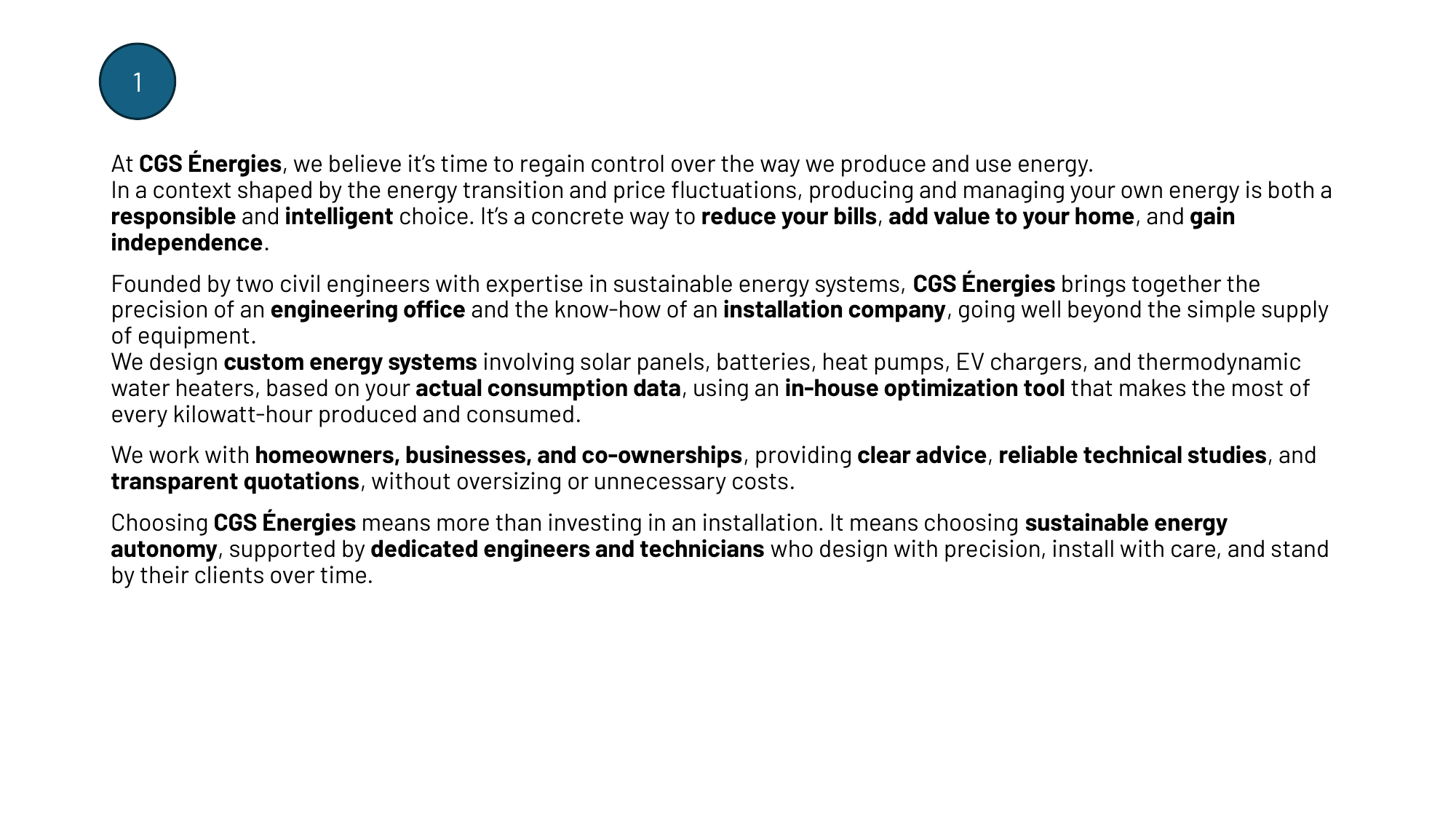

1
At CGS Énergies, we believe it’s time to regain control over the way we produce and use energy.
In a context shaped by the energy transition and price fluctuations, producing and managing your own energy is both a responsible and intelligent choice. It’s a concrete way to reduce your bills, add value to your home, and gain independence.
Founded by two civil engineers with expertise in sustainable energy systems, CGS Énergies brings together the precision of an engineering office and the know-how of an installation company, going well beyond the simple supply of equipment.
We design custom energy systems involving solar panels, batteries, heat pumps, EV chargers, and thermodynamic water heaters, based on your actual consumption data, using an in-house optimization tool that makes the most of every kilowatt-hour produced and consumed.
We work with homeowners, businesses, and co-ownerships, providing clear advice, reliable technical studies, and transparent quotations, without oversizing or unnecessary costs.
Choosing CGS Énergies means more than investing in an installation. It means choosing sustainable energy autonomy, supported by dedicated engineers and technicians who design with precision, install with care, and stand by their clients over time.